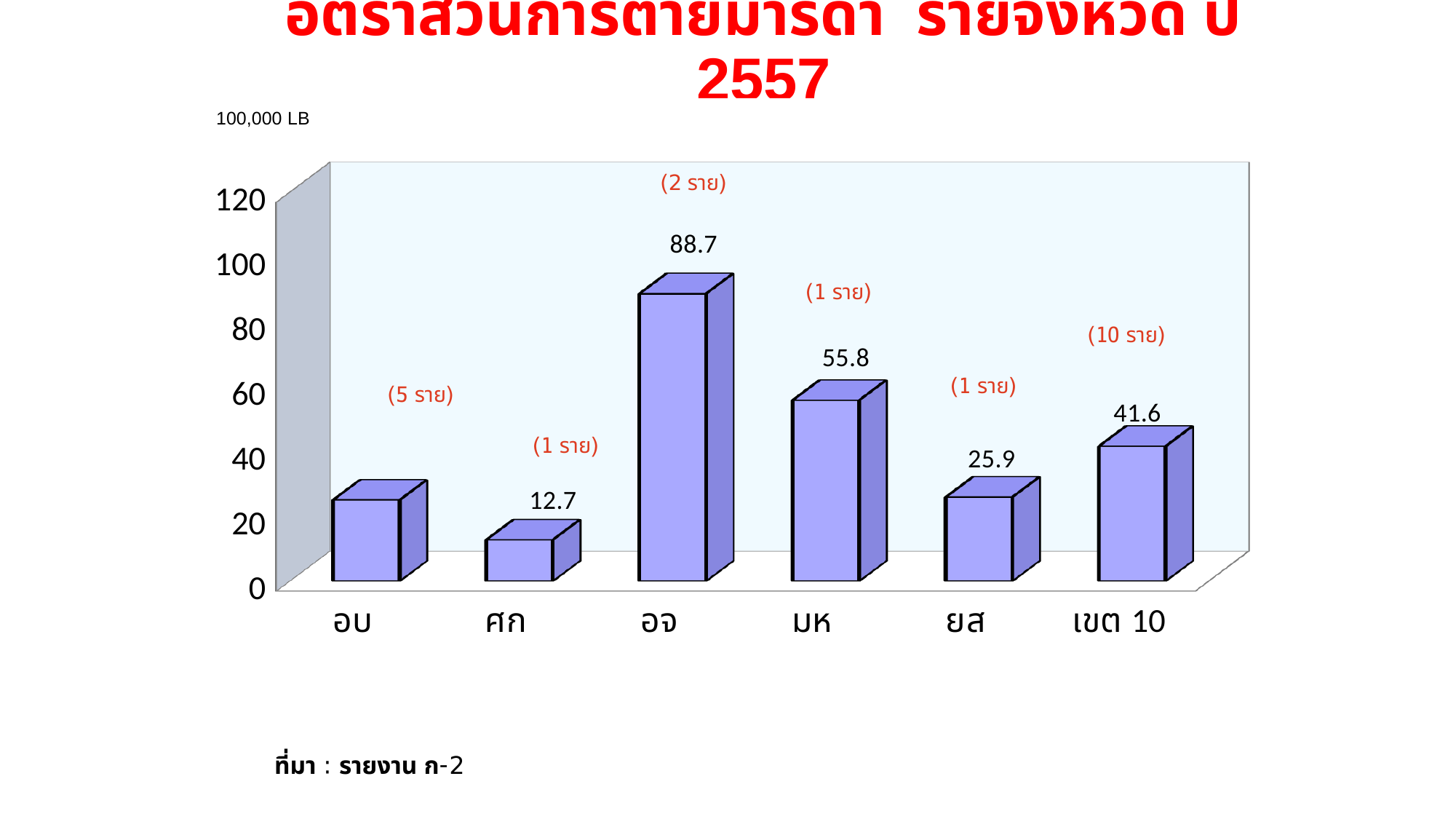

# อัตราส่วนการตายมารดา  รายจังหวัด ปี 2557

100,000 LB

[unsupported chart]

(2 ราย)
(1 ราย)
(10 ราย)
(1 ราย)
(5 ราย)
(1 ราย)
ที่มา : รายงาน ก-2